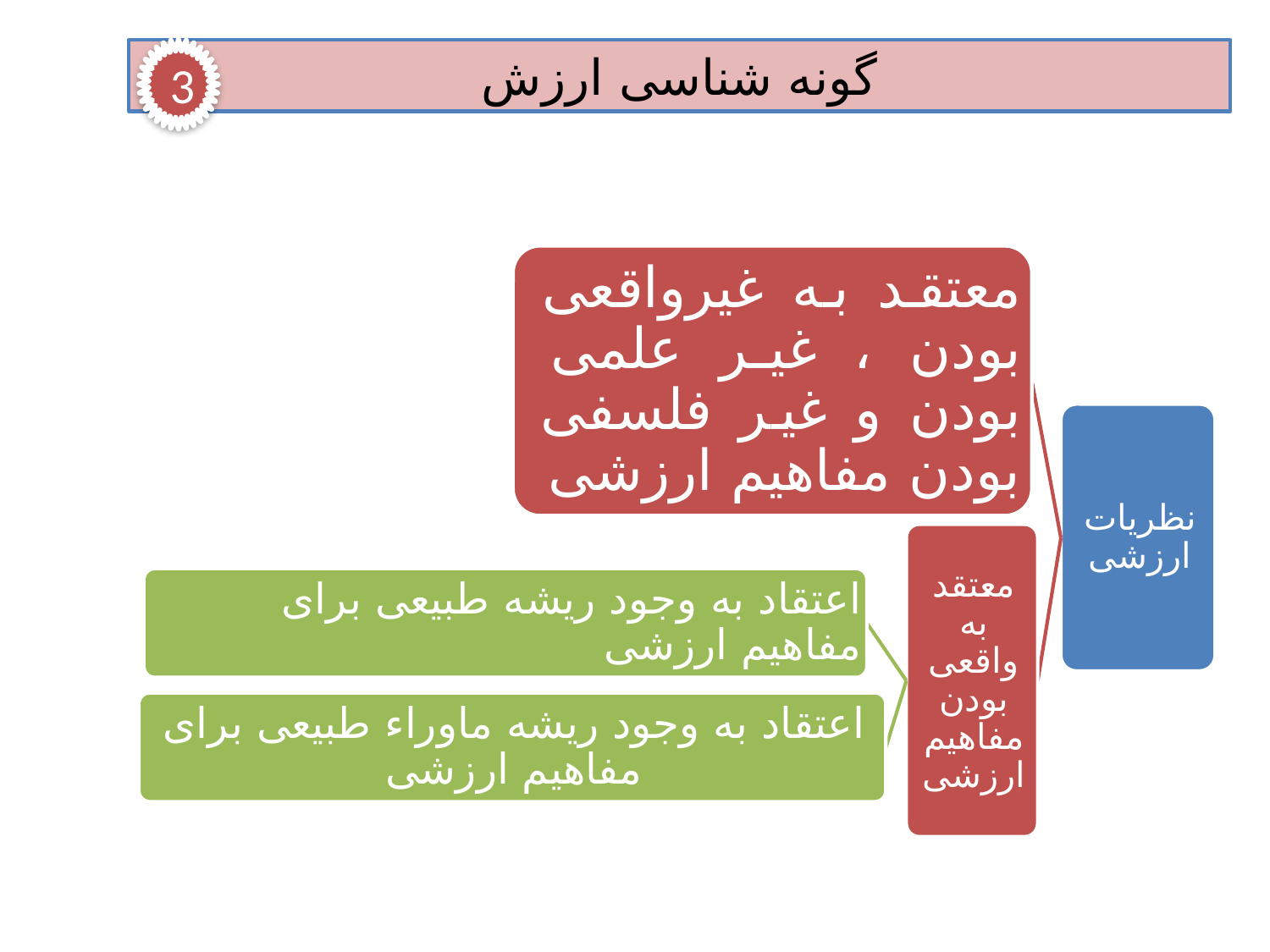

گونه شناسی ارزش
3
نظریات ارزشی

معتقد به غیرواقعی بودن ، غیر علمی بودن و غیر فلسفی بودن مفاهیم ارزشی

معتقد به واقعی بودن مفاهیم ارزشی

اعتقاد به وجود ریشه طبیعی برای مفاهیم ارزشی

اعتقاد به وجود ریشه ماوراء طبیعی برای مفاهیم ارزشی